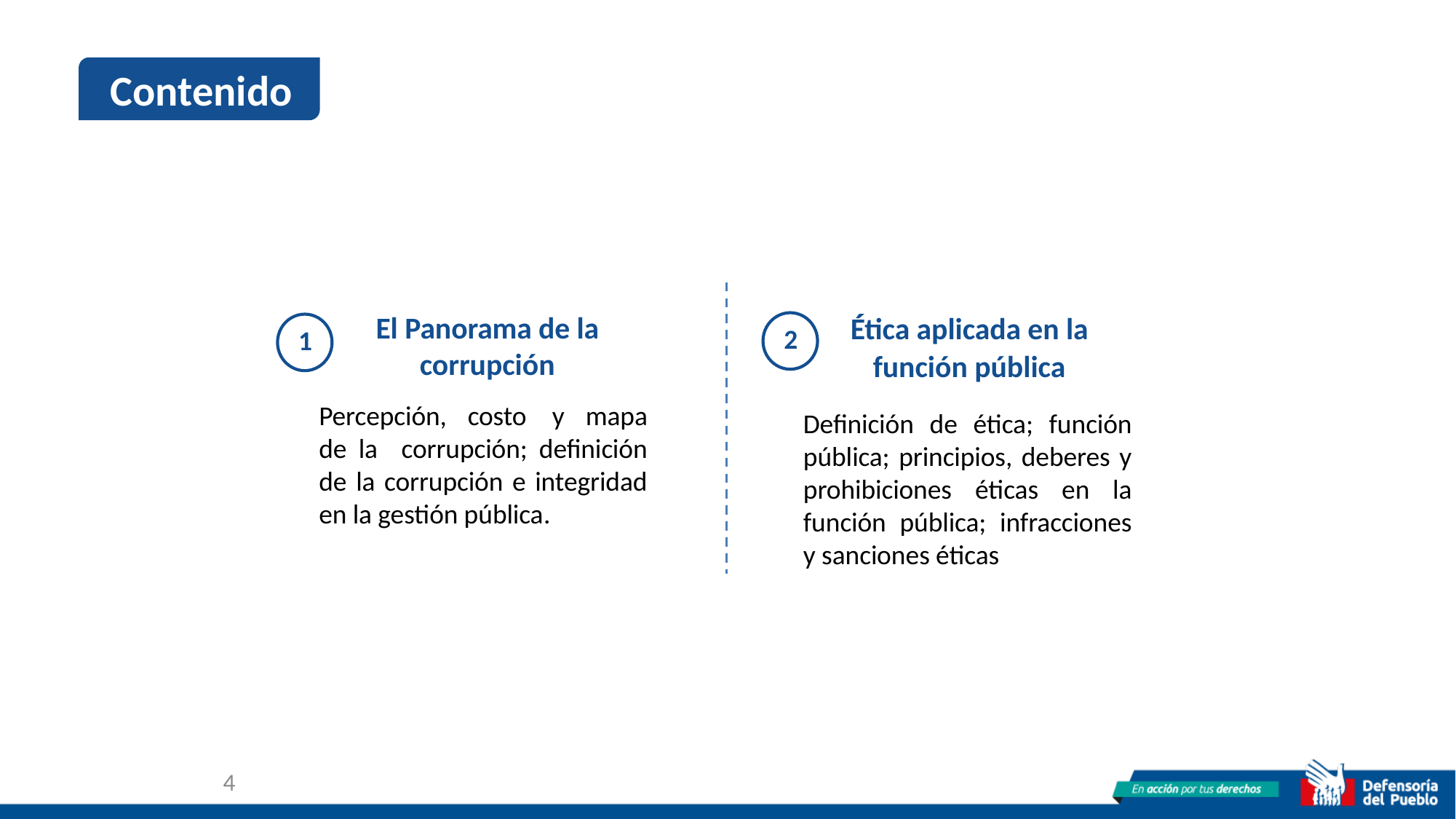

Contenido
El Panorama de la corrupción
Ética aplicada en la
función pública

2

1
Percepción, costo	y mapa de la  corrupción; definición de la corrupción e integridad en la gestión pública.
Definición de ética; función pública; principios, deberes y prohibiciones éticas en la función pública; infracciones y sanciones éticas
4